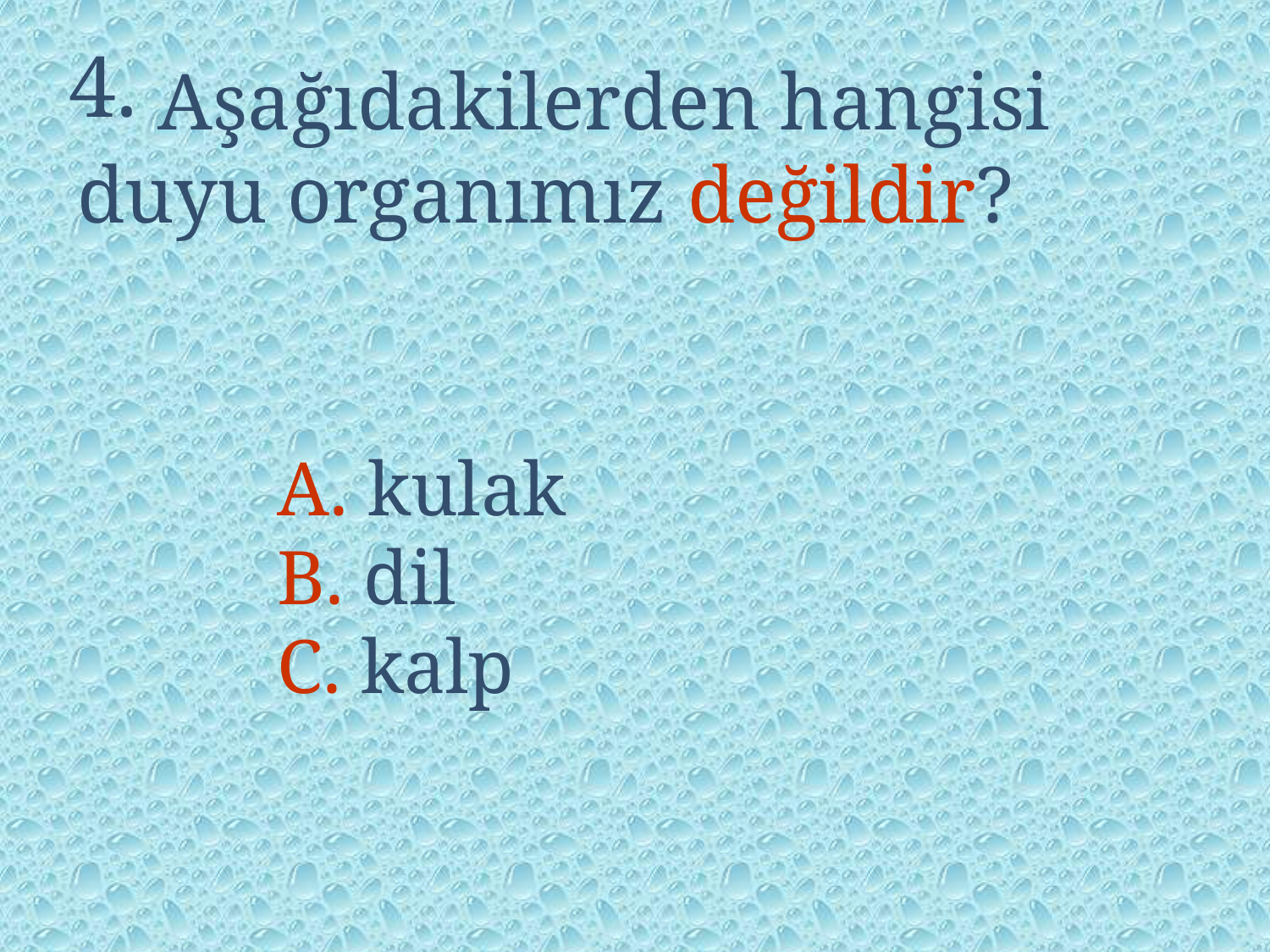

4.
    Aşağıdakilerden hangisi duyu organımız değildir?
A. kulak
B. dil
C. kalp